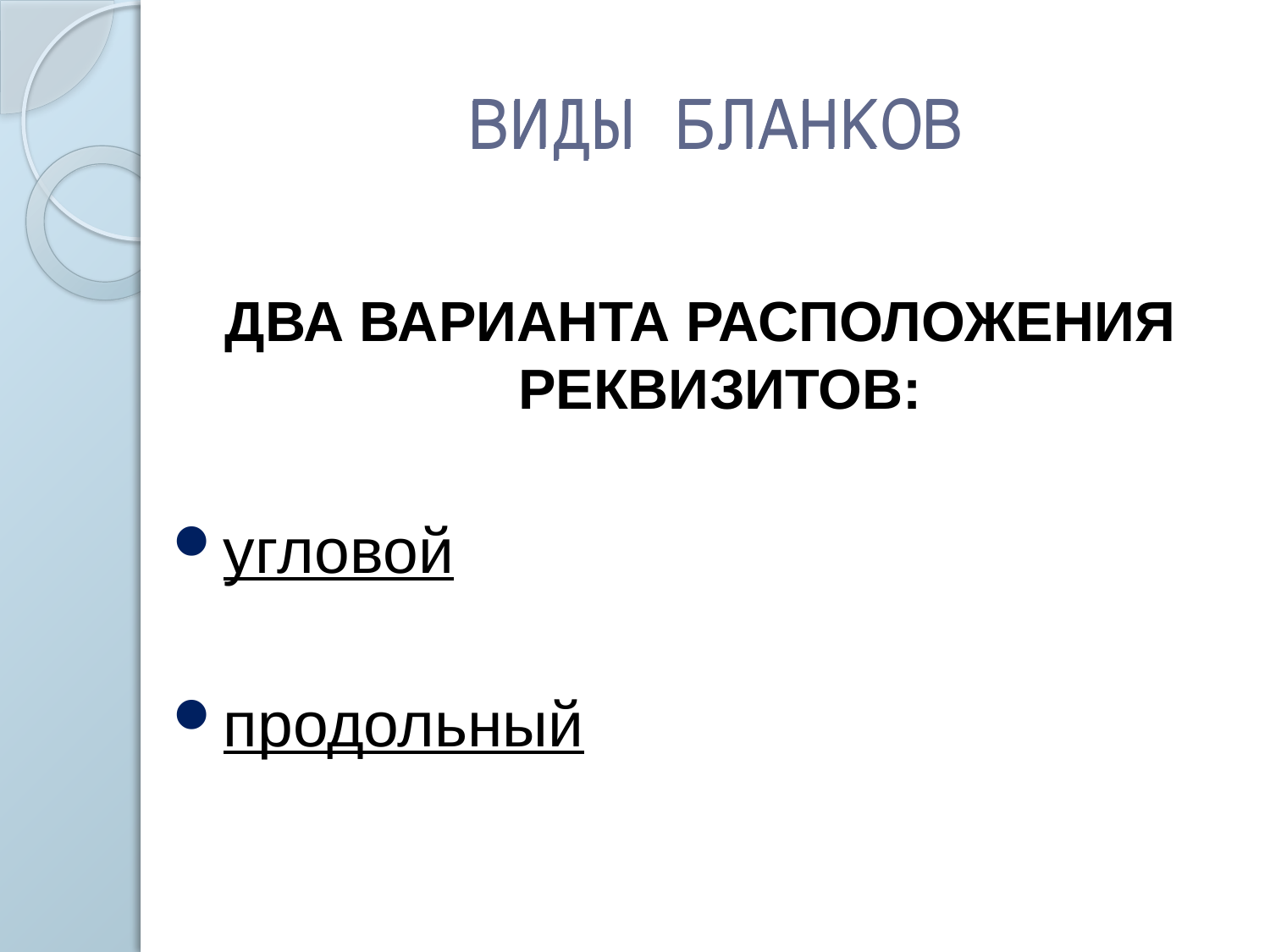

# ВИДЫ БЛАНКОВ
ВИДЫ БЛАНКОВ

ДВА ВАРИАНТА РАСПОЛОЖЕНИЯ РЕКВИЗИТОВ:

угловой

продольный